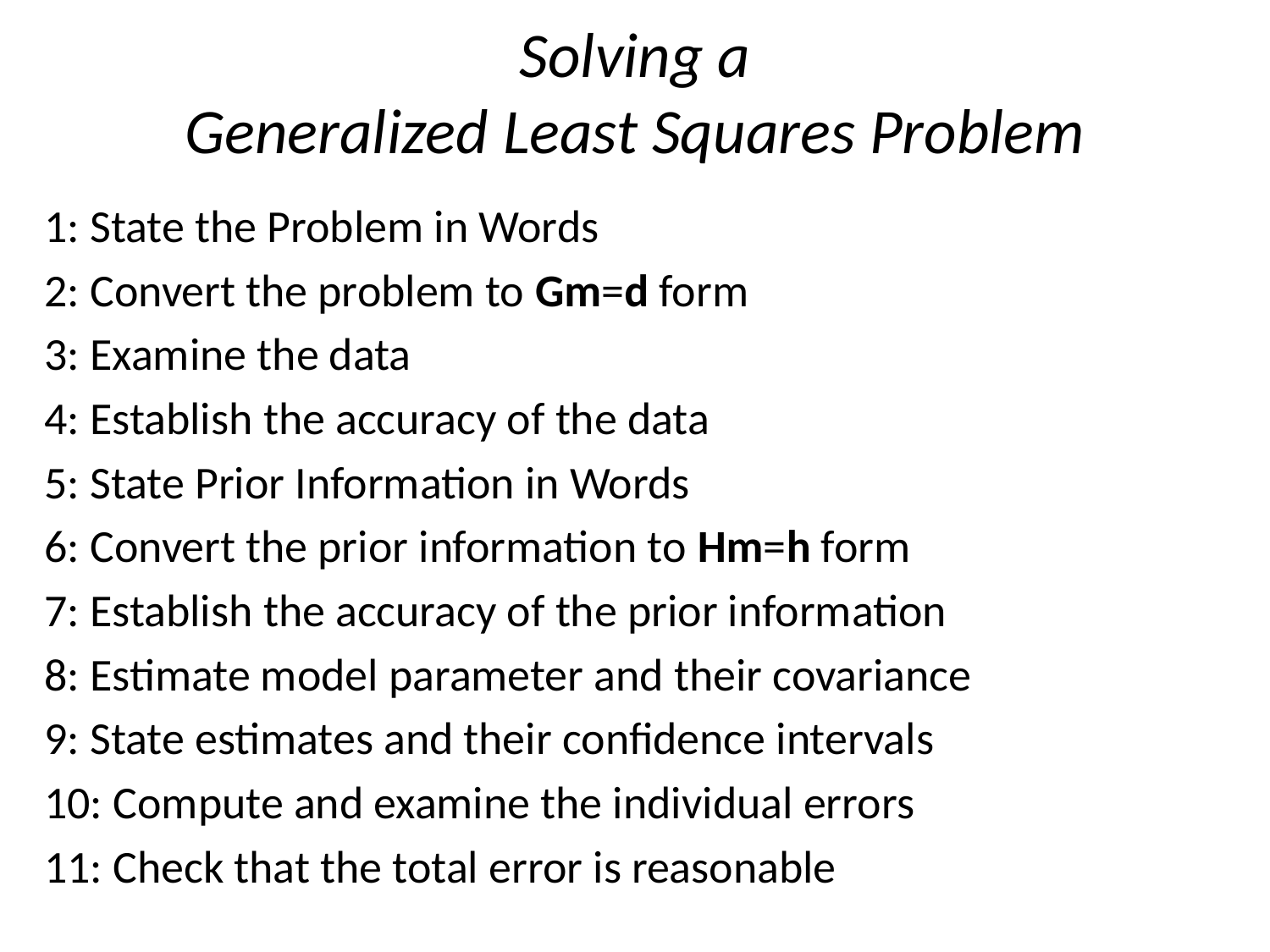

# Solving a Generalized Least Squares Problem
1: State the Problem in Words
2: Convert the problem to Gm=d form
3: Examine the data
4: Establish the accuracy of the data
5: State Prior Information in Words
6: Convert the prior information to Hm=h form
7: Establish the accuracy of the prior information
8: Estimate model parameter and their covariance
9: State estimates and their confidence intervals
10: Compute and examine the individual errors
11: Check that the total error is reasonable